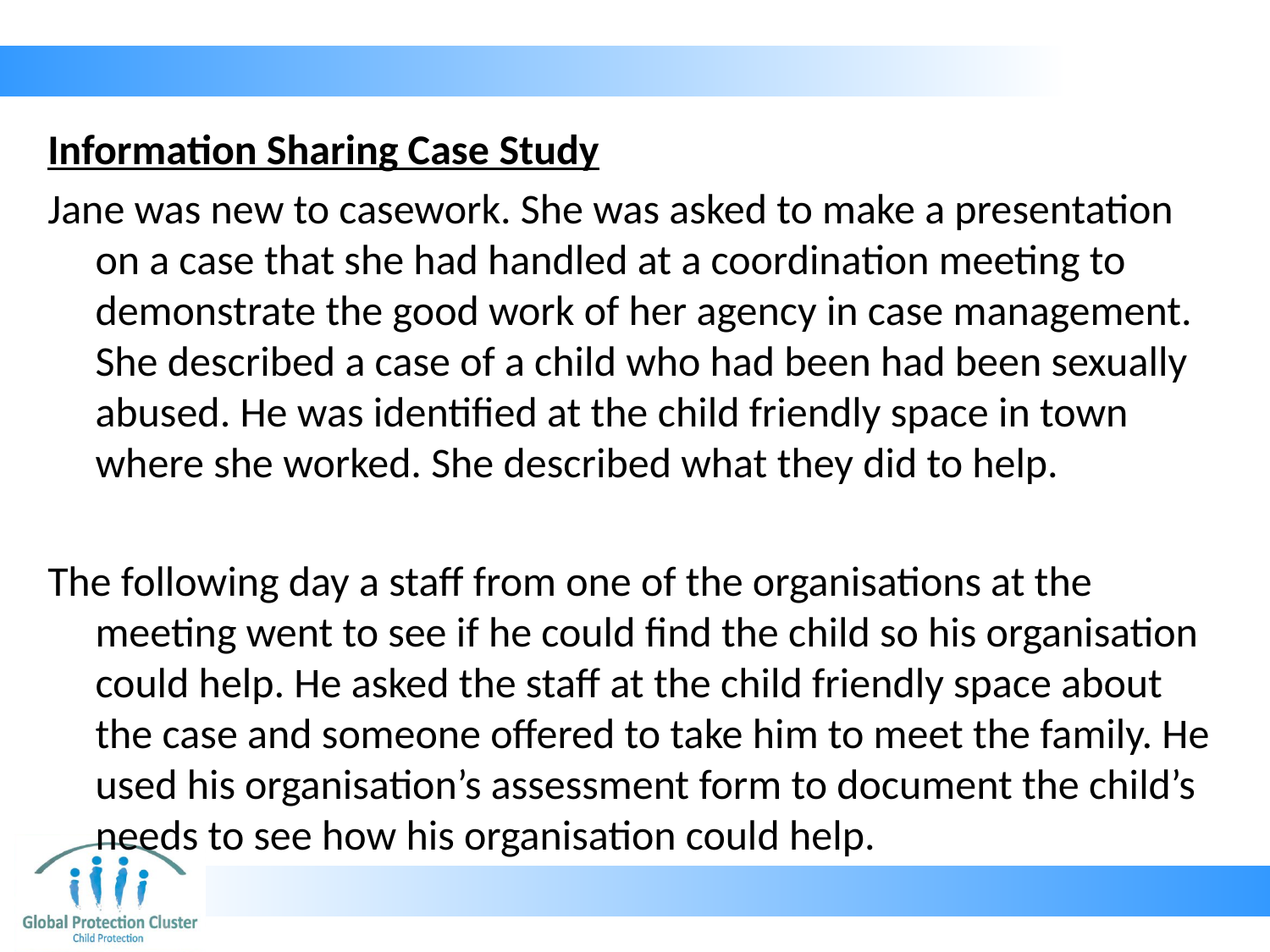

Information Sharing Case Study
Jane was new to casework. She was asked to make a presentation on a case that she had handled at a coordination meeting to demonstrate the good work of her agency in case management. She described a case of a child who had been had been sexually abused. He was identified at the child friendly space in town where she worked. She described what they did to help.

The following day a staff from one of the organisations at the meeting went to see if he could find the child so his organisation could help. He asked the staff at the child friendly space about the case and someone offered to take him to meet the family. He used his organisation’s assessment form to document the child’s needs to see how his organisation could help.